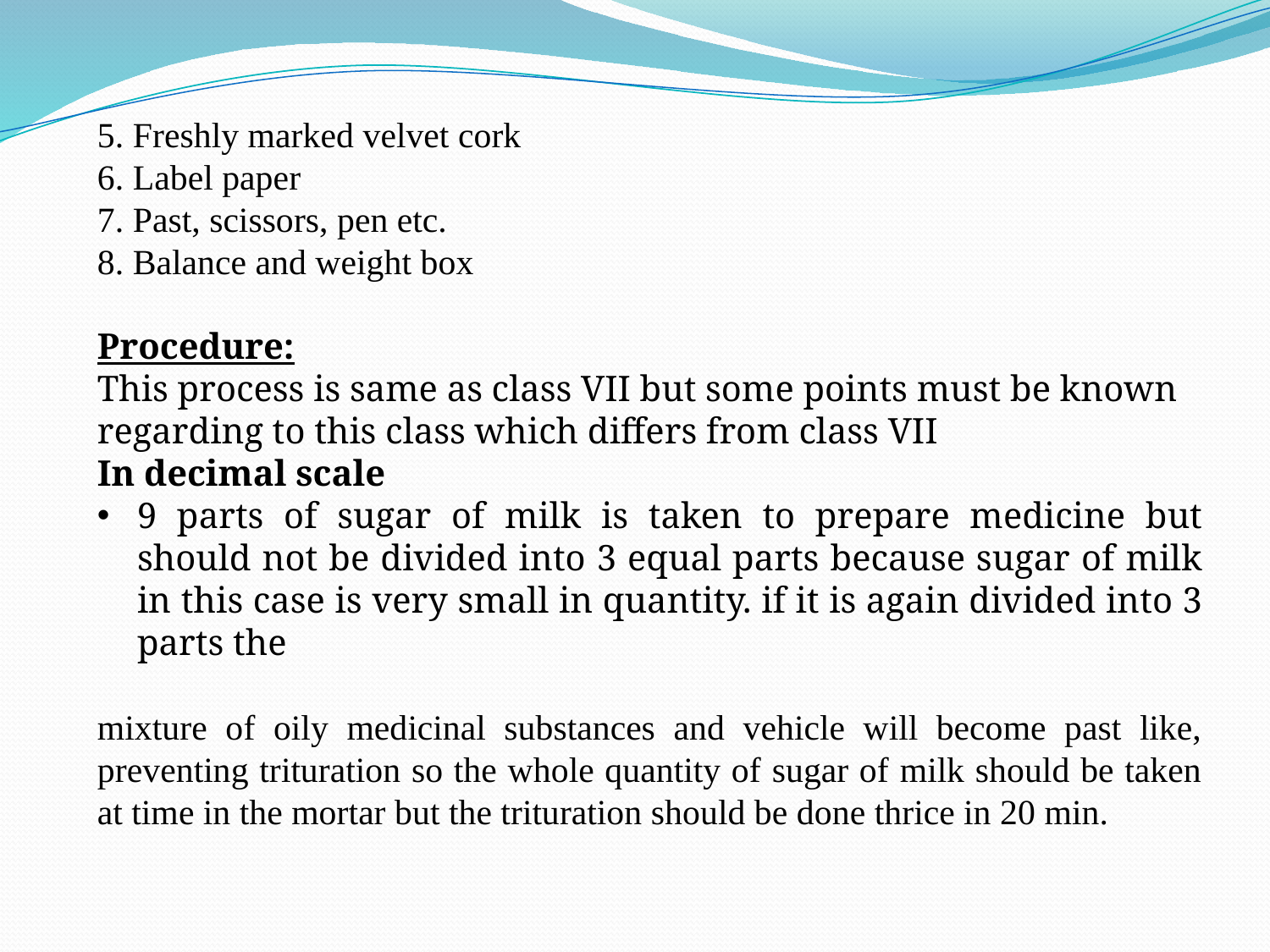

5. Freshly marked velvet cork
6. Label paper
7. Past, scissors, pen etc.
8. Balance and weight box

Procedure:
This process is same as class VII but some points must be known regarding to this class which differs from class VII
In decimal scale
9 parts of sugar of milk is taken to prepare medicine but should not be divided into 3 equal parts because sugar of milk in this case is very small in quantity. if it is again divided into 3 parts the

mixture of oily medicinal substances and vehicle will become past like, preventing trituration so the whole quantity of sugar of milk should be taken at time in the mortar but the trituration should be done thrice in 20 min.